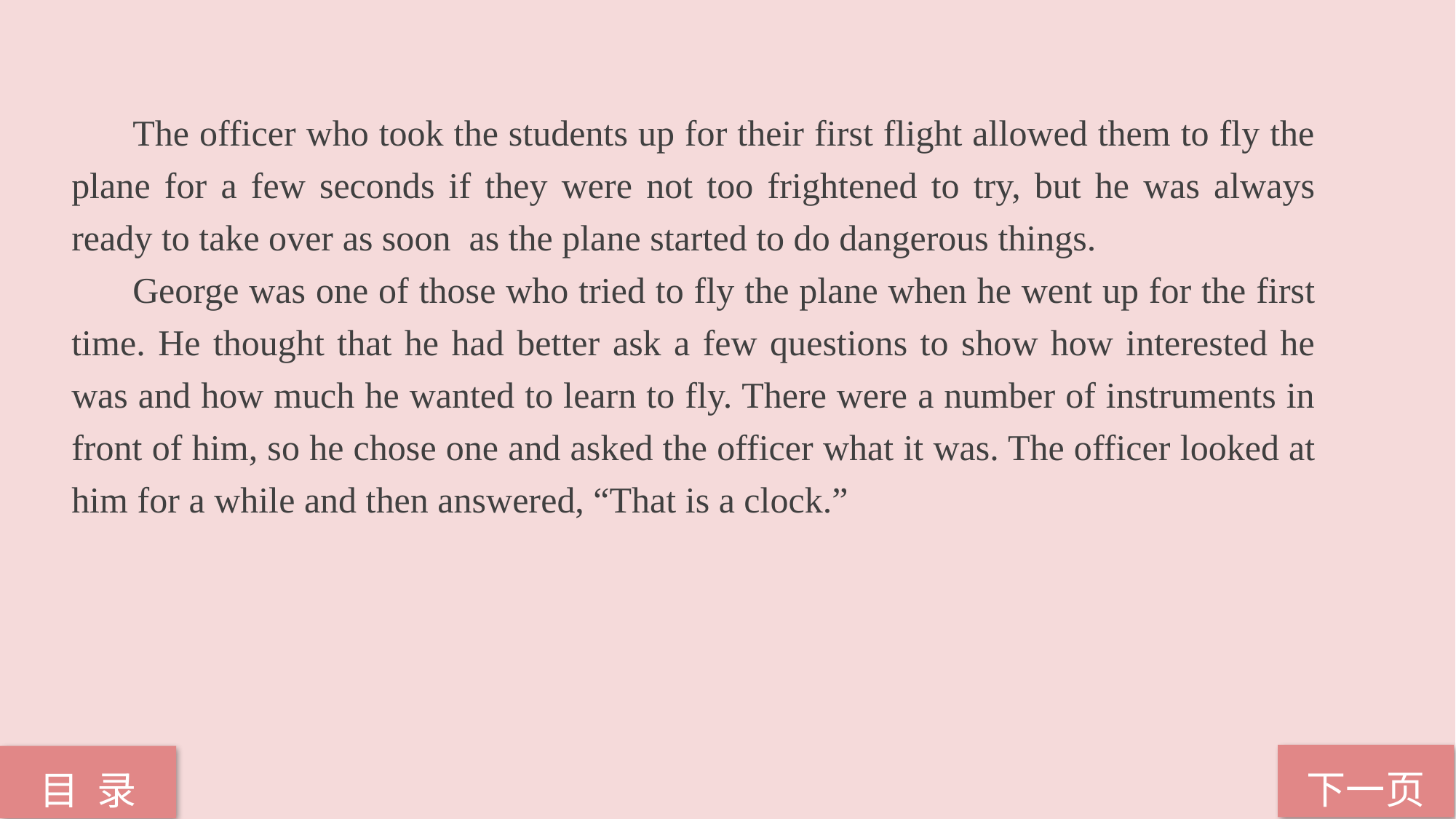

The officer who took the students up for their first flight allowed them to fly the plane for a few seconds if they were not too frightened to try, but he was always ready to take over as soon  as the plane started to do dangerous things.
      George was one of those who tried to fly the plane when he went up for the first time. He thought that he had better ask a few questions to show how interested he was and how much he wanted to learn to fly. There were a number of instruments in front of him, so he chose one and asked the officer what it was. The officer looked at him for a while and then answered, “That is a clock.”